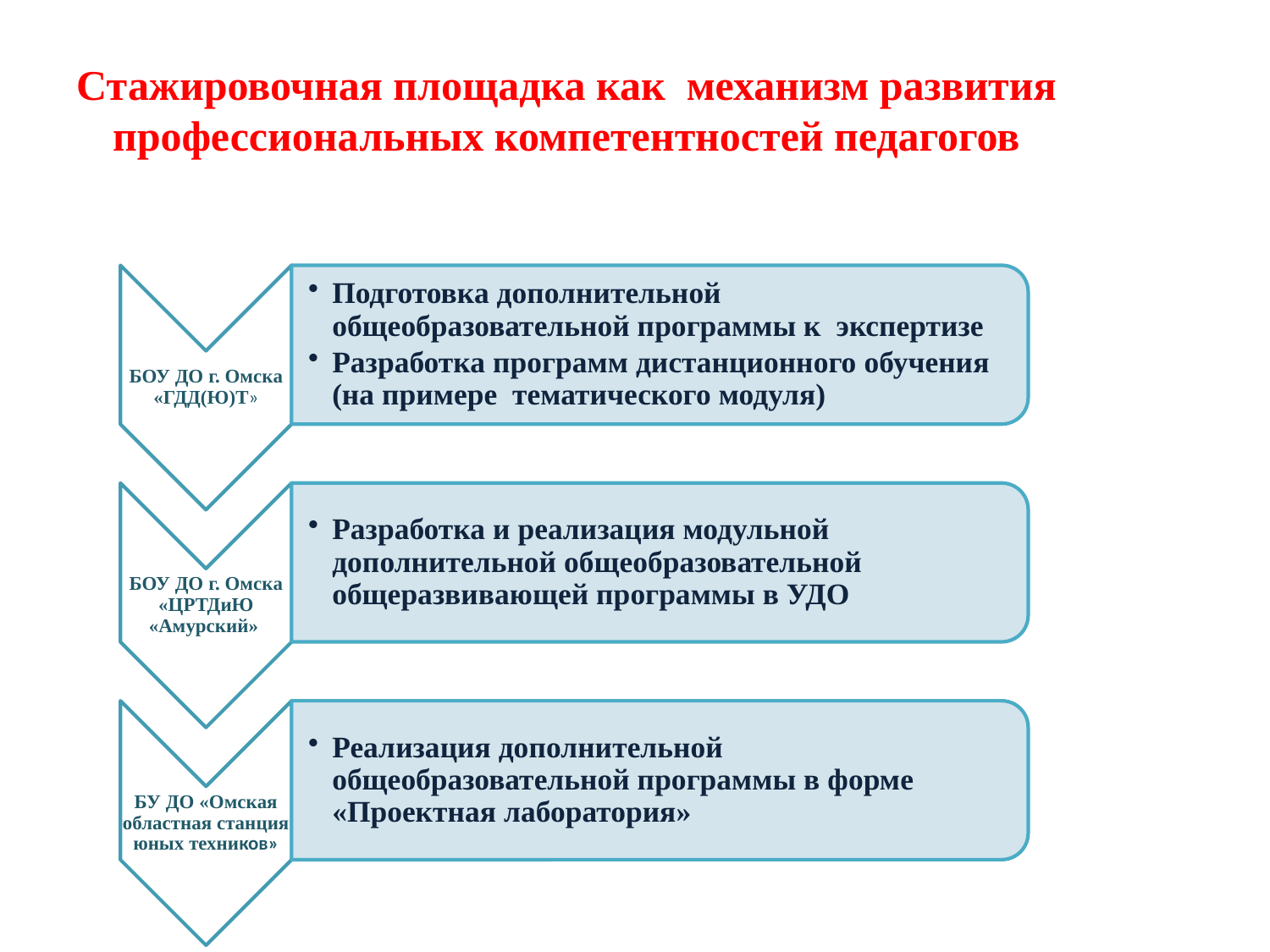

# Стажировочная площадка как  механизм развития профессиональных компетентностей педагогов
БОУ ДО г. Омска «ГДД(Ю)Т»
Подготовка дополнительной общеобразовательной программы к  экспертизе
Разработка программ дистанционного обучения (на примере  тематического модуля)
БОУ ДО г. Омска «ЦРТДиЮ «Амурский»
Разработка и реализация модульной дополнительной общеобразовательной общеразвивающей программы в УДО
БУ ДО «Омская областная станция юных техников»
Реализация дополнительной общеобразовательной программы в форме «Проектная лаборатория»